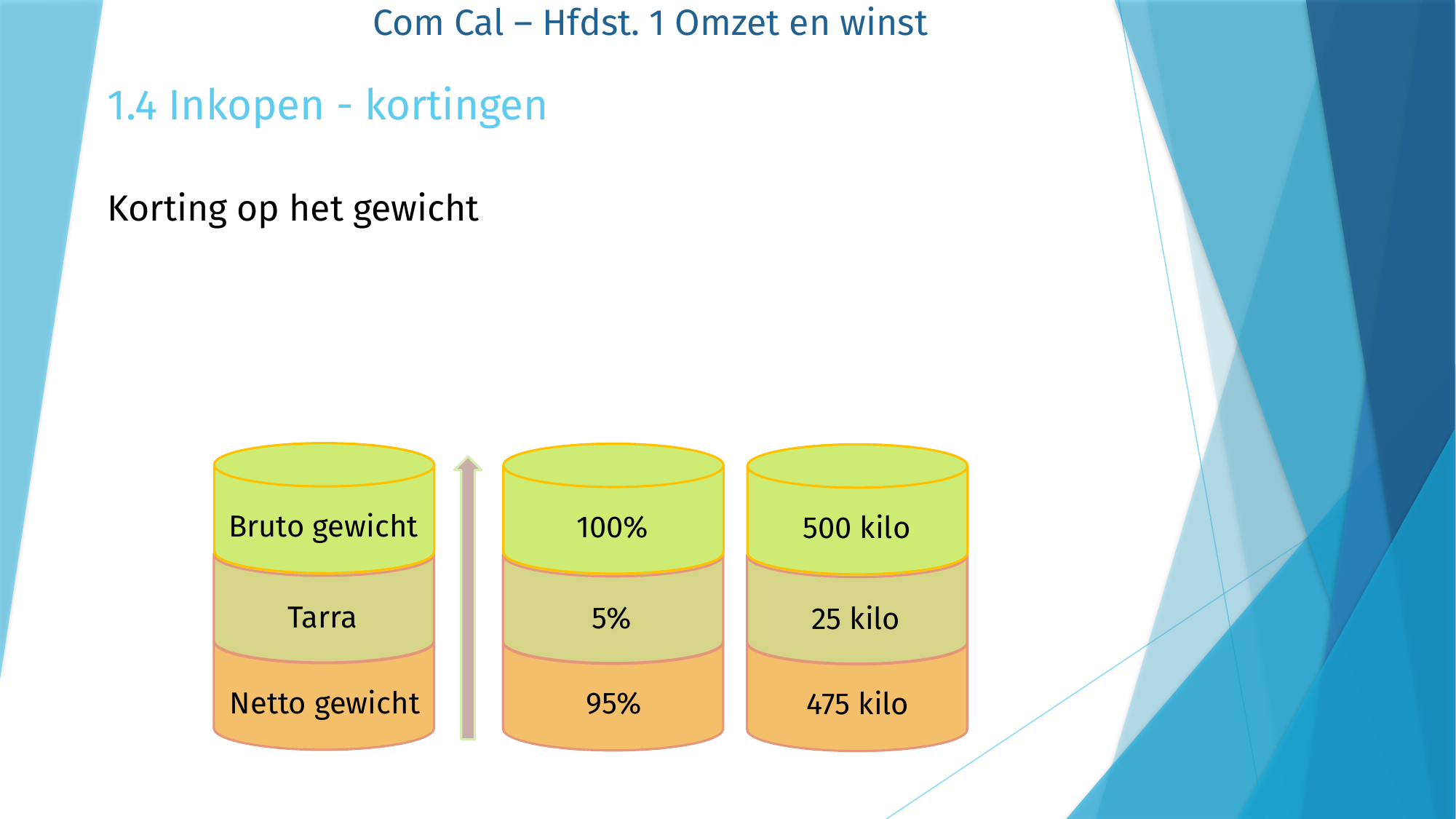

Com Cal – Hfdst. 1 Omzet en winst
1.4 Inkopen - kortingen
Korting op het gewicht

Bruto gewicht
100%
500 kilo

Tarra
5%
25 kilo

Netto gewicht
95%
475 kilo